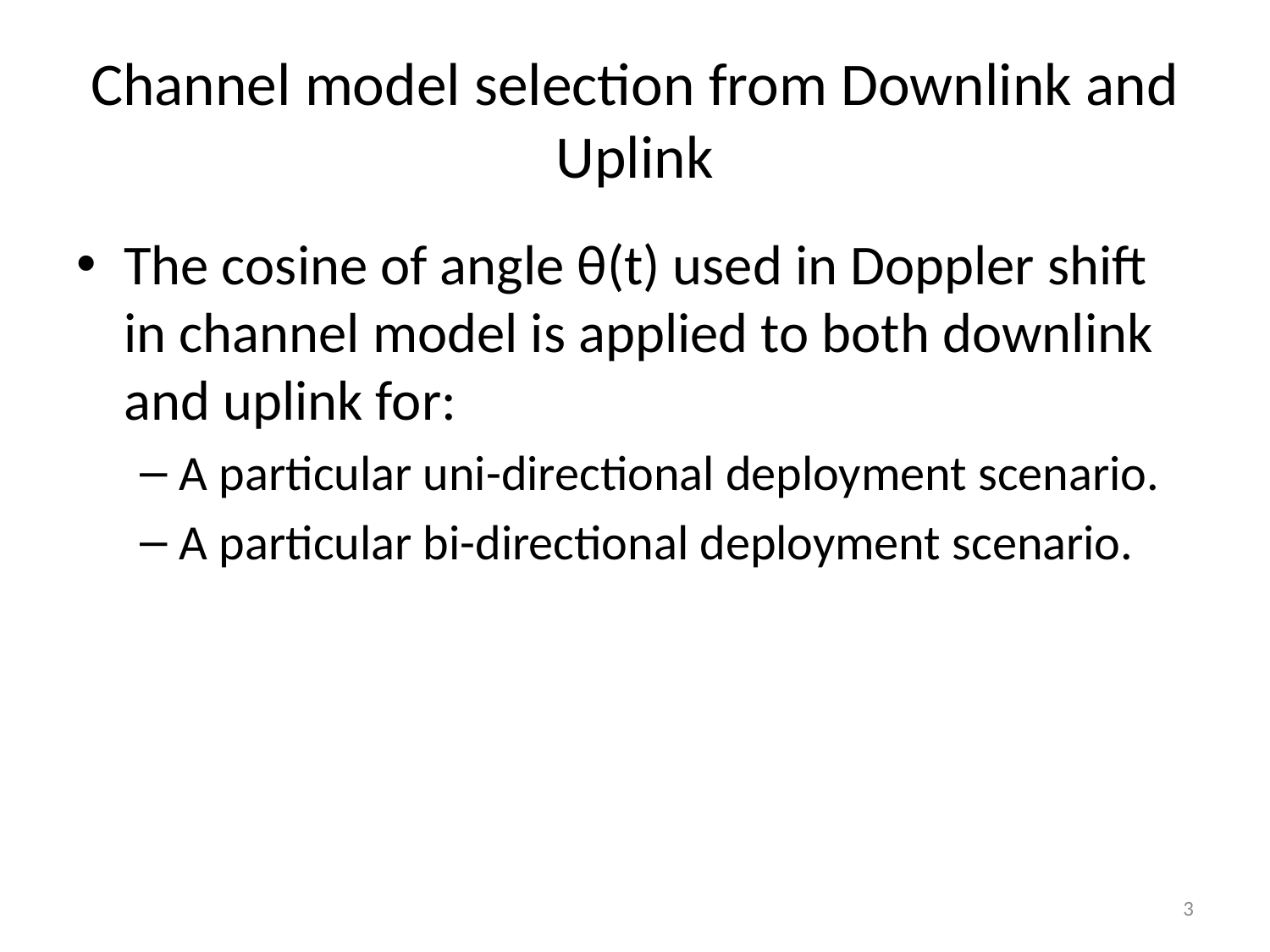

# Channel model selection from Downlink and Uplink
The cosine of angle θ(t) used in Doppler shift in channel model is applied to both downlink and uplink for:
A particular uni-directional deployment scenario.
A particular bi-directional deployment scenario.

3